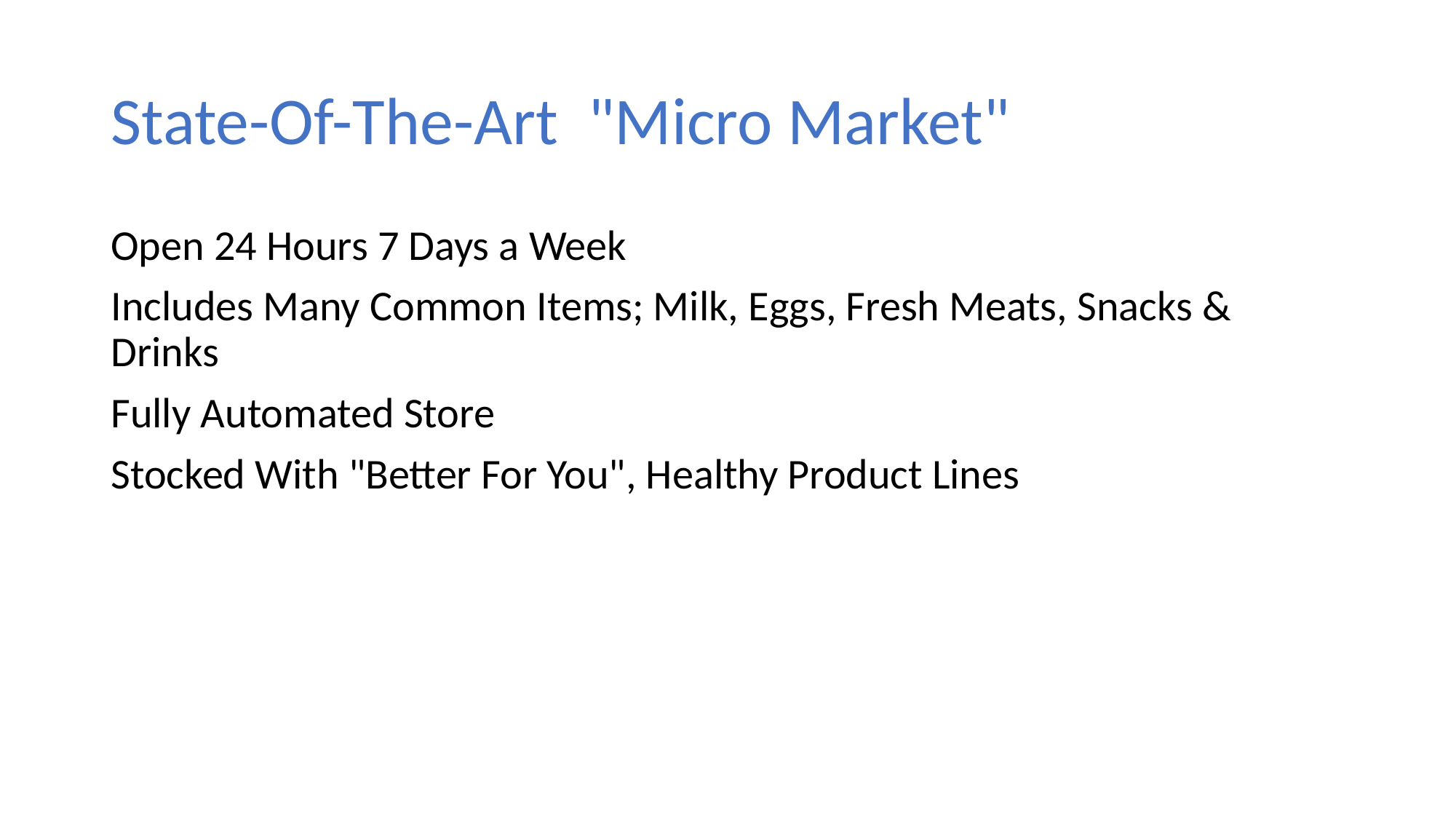

# State-Of-The-Art  "Micro Market"
Open 24 Hours 7 Days a Week
Includes Many Common Items; Milk, Eggs, Fresh Meats, Snacks & Drinks
Fully Automated Store
Stocked With "Better For You", Healthy Product Lines